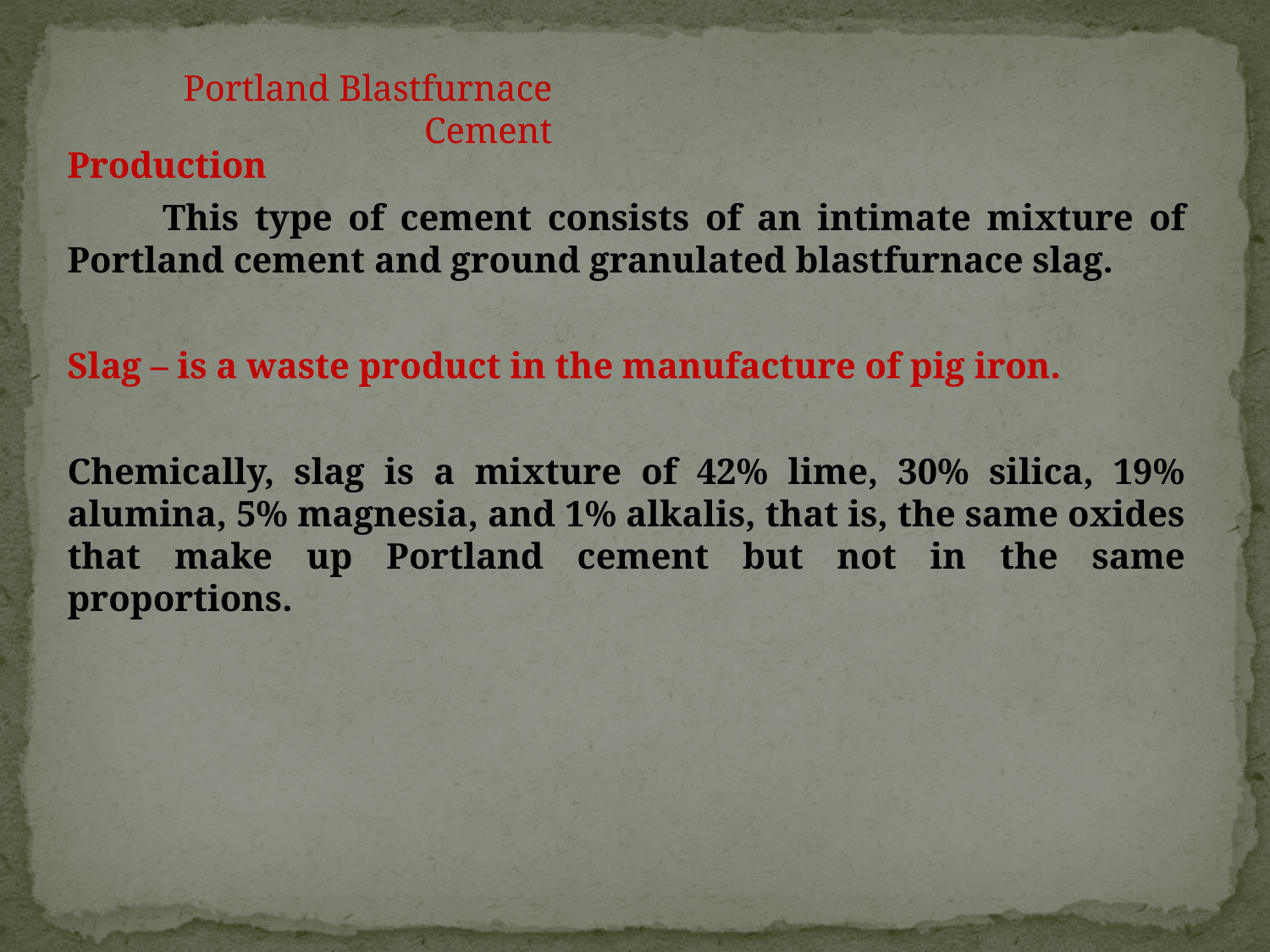

Portland Blastfurnace Cement
Production
      This type of cement consists of an intimate mixture of Portland cement and ground granulated blastfurnace slag.

Slag – is a waste product in the manufacture of pig iron.

Chemically, slag is a mixture of 42% lime, 30% silica, 19% alumina, 5% magnesia, and 1% alkalis, that is, the same oxides that make up Portland cement but not in the same proportions.